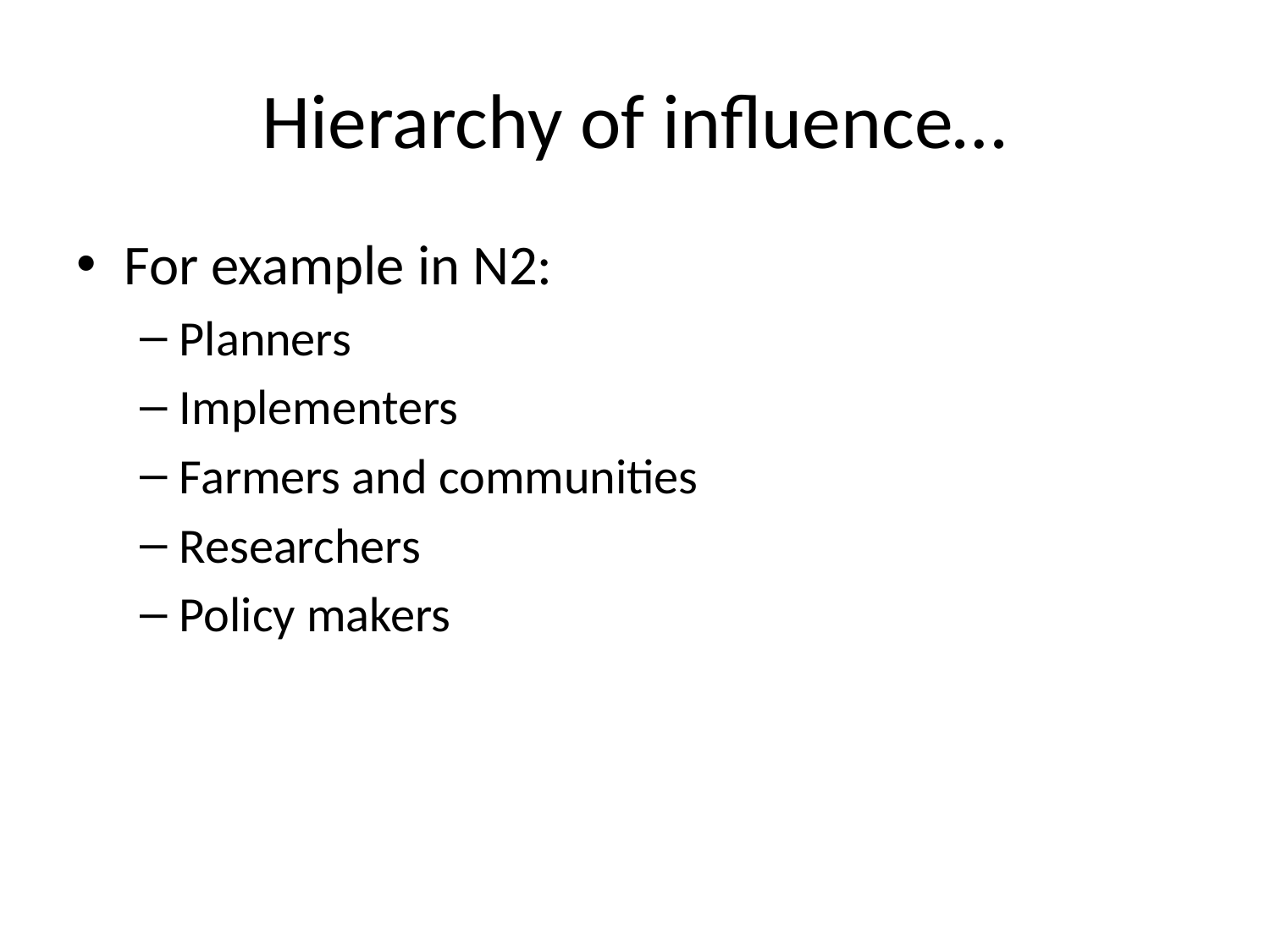

# Hierarchy of influence…
For example in N2:
Planners
Implementers
Farmers and communities
Researchers
Policy makers